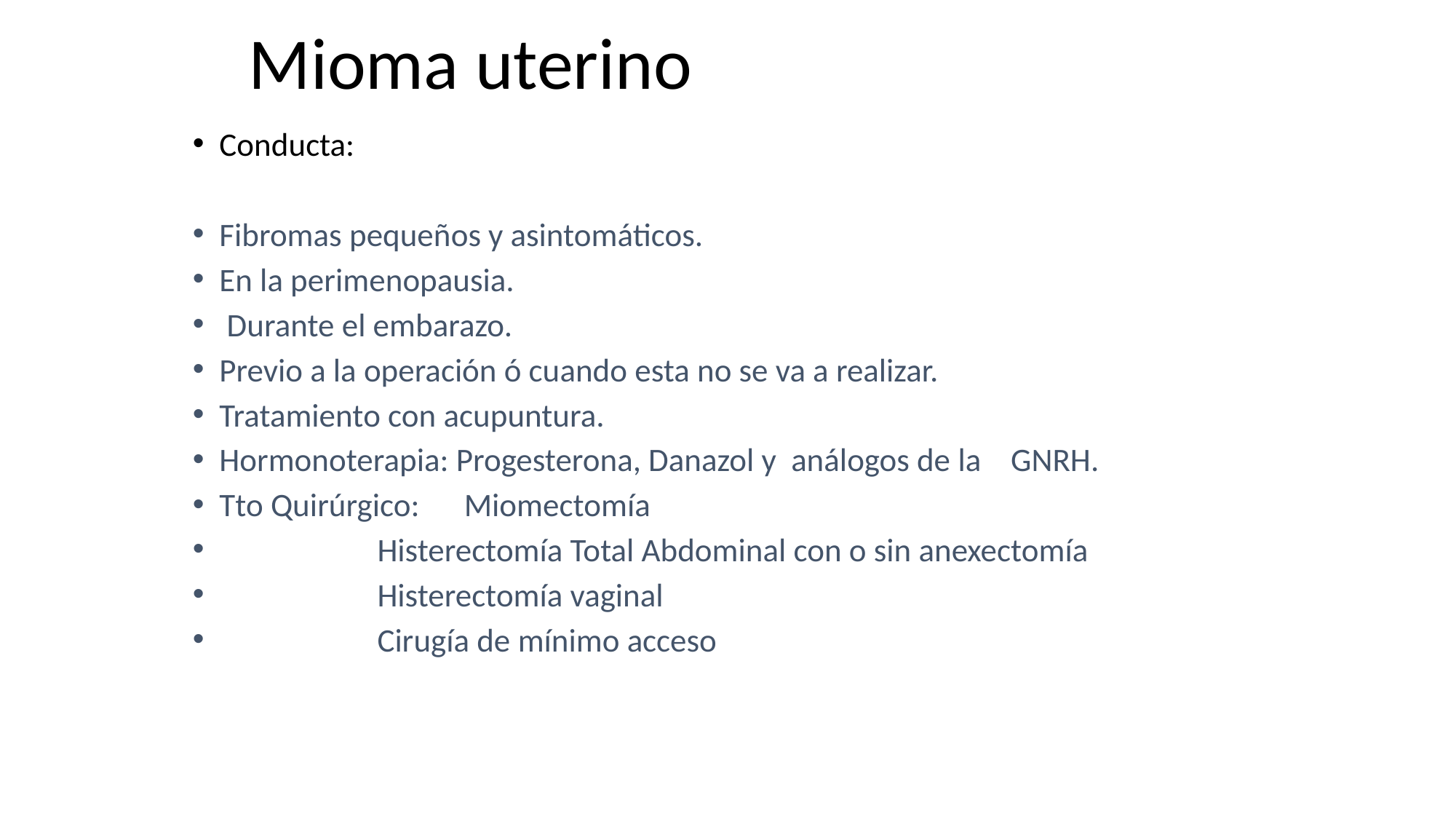

# Mioma uterino
Conducta:

Fibromas pequeños y asintomáticos.
En la perimenopausia.
 Durante el embarazo.
Previo a la operación ó cuando esta no se va a realizar.
Tratamiento con acupuntura.
Hormonoterapia: Progesterona, Danazol y  análogos de la    GNRH.
Tto Quirúrgico:      Miomectomía
		        Histerectomía Total Abdominal con o sin anexectomía
		        Histerectomía vaginal
		        Cirugía de mínimo acceso